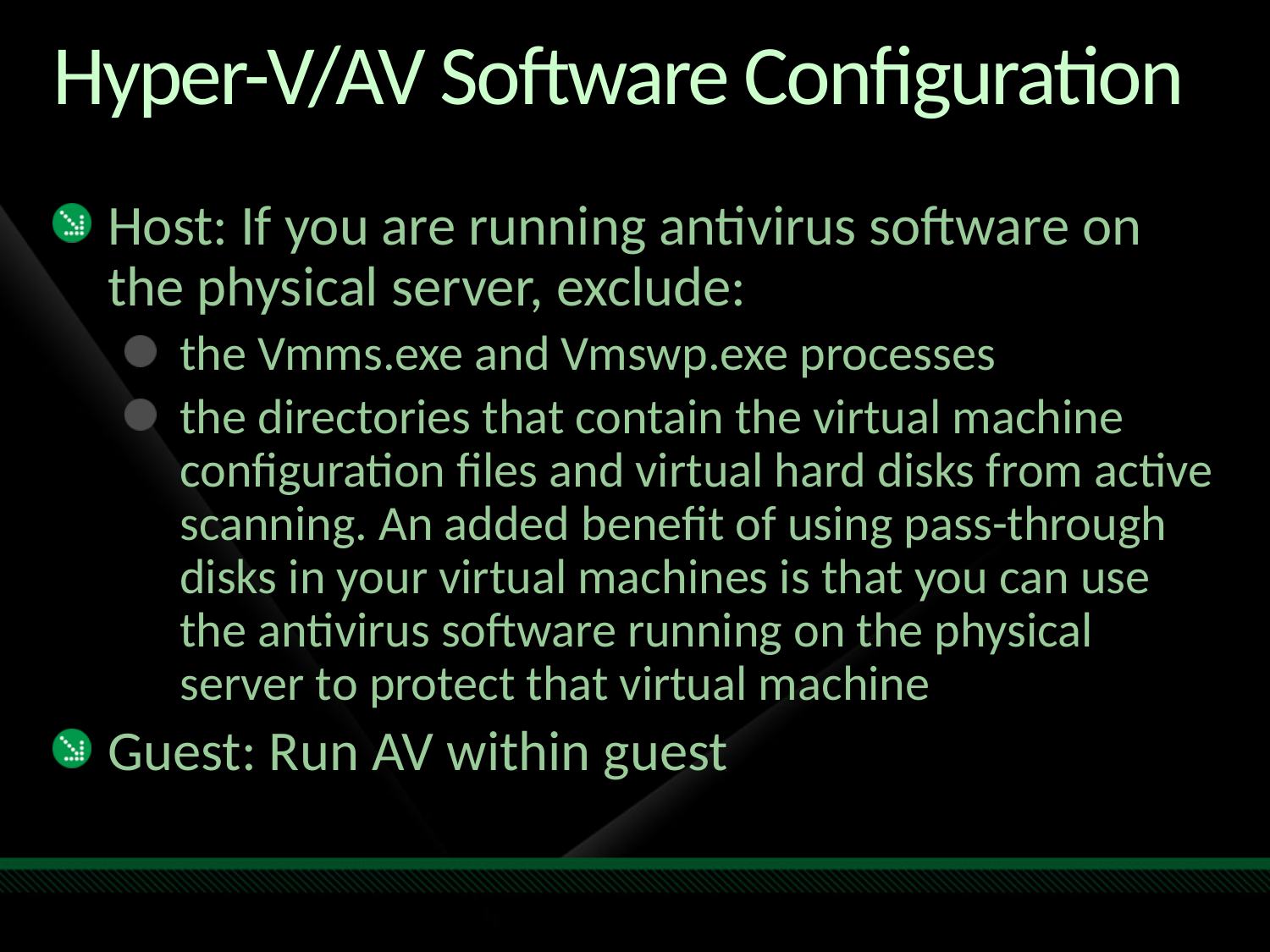

# Hyper-V/AV Software Configuration
Host: If you are running antivirus software on the physical server, exclude:
the Vmms.exe and Vmswp.exe processes
the directories that contain the virtual machine configuration files and virtual hard disks from active scanning. An added benefit of using pass-through disks in your virtual machines is that you can use the antivirus software running on the physical server to protect that virtual machine
Guest: Run AV within guest